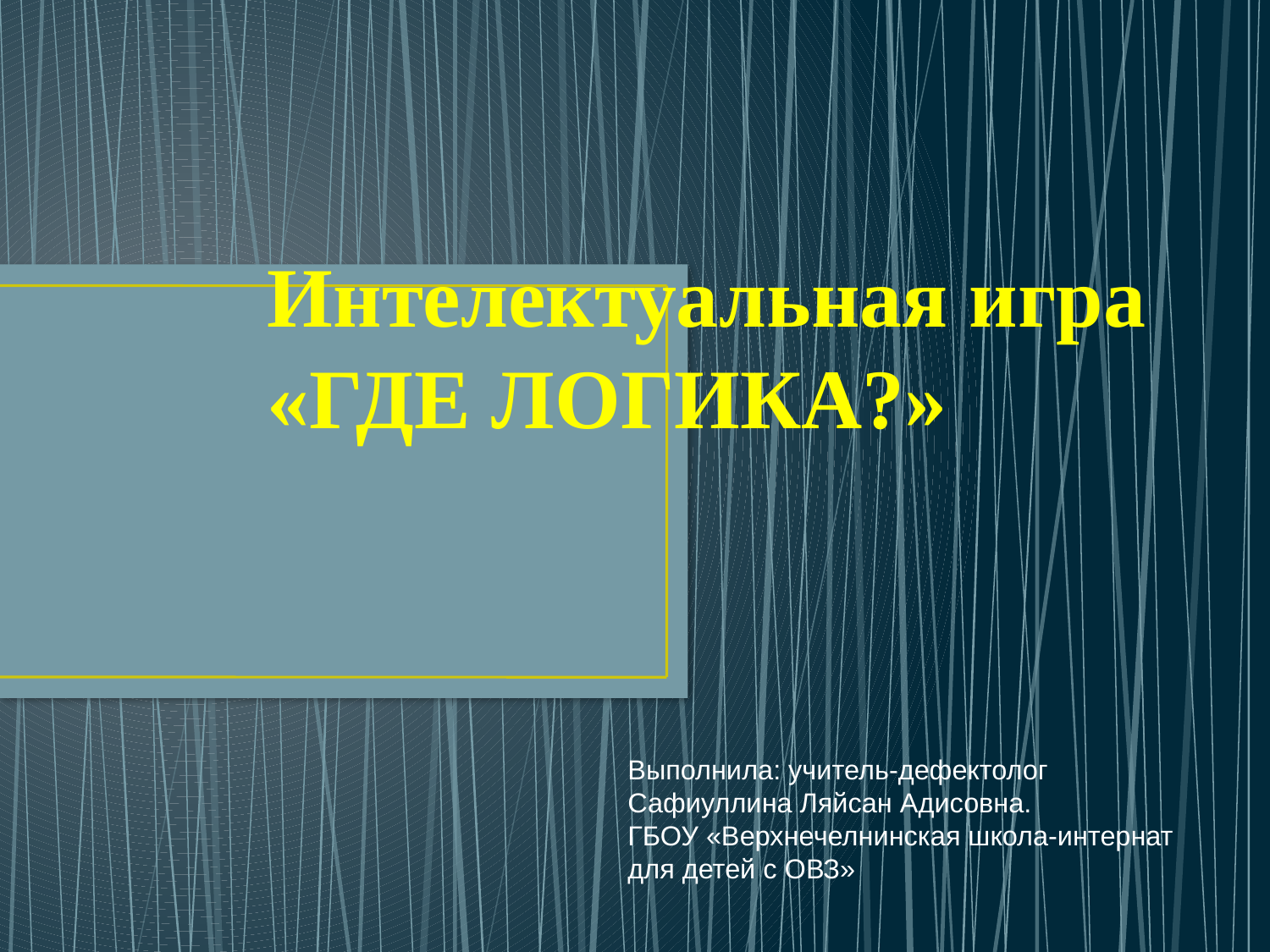

Интелектуальная игра «ГДЕ ЛОГИКА?»
Выполнила: учитель-дефектолог  Сафиуллина Ляйсан Адисовна.
ГБОУ «Верхнечелнинская школа-интернат для детей с ОВЗ»